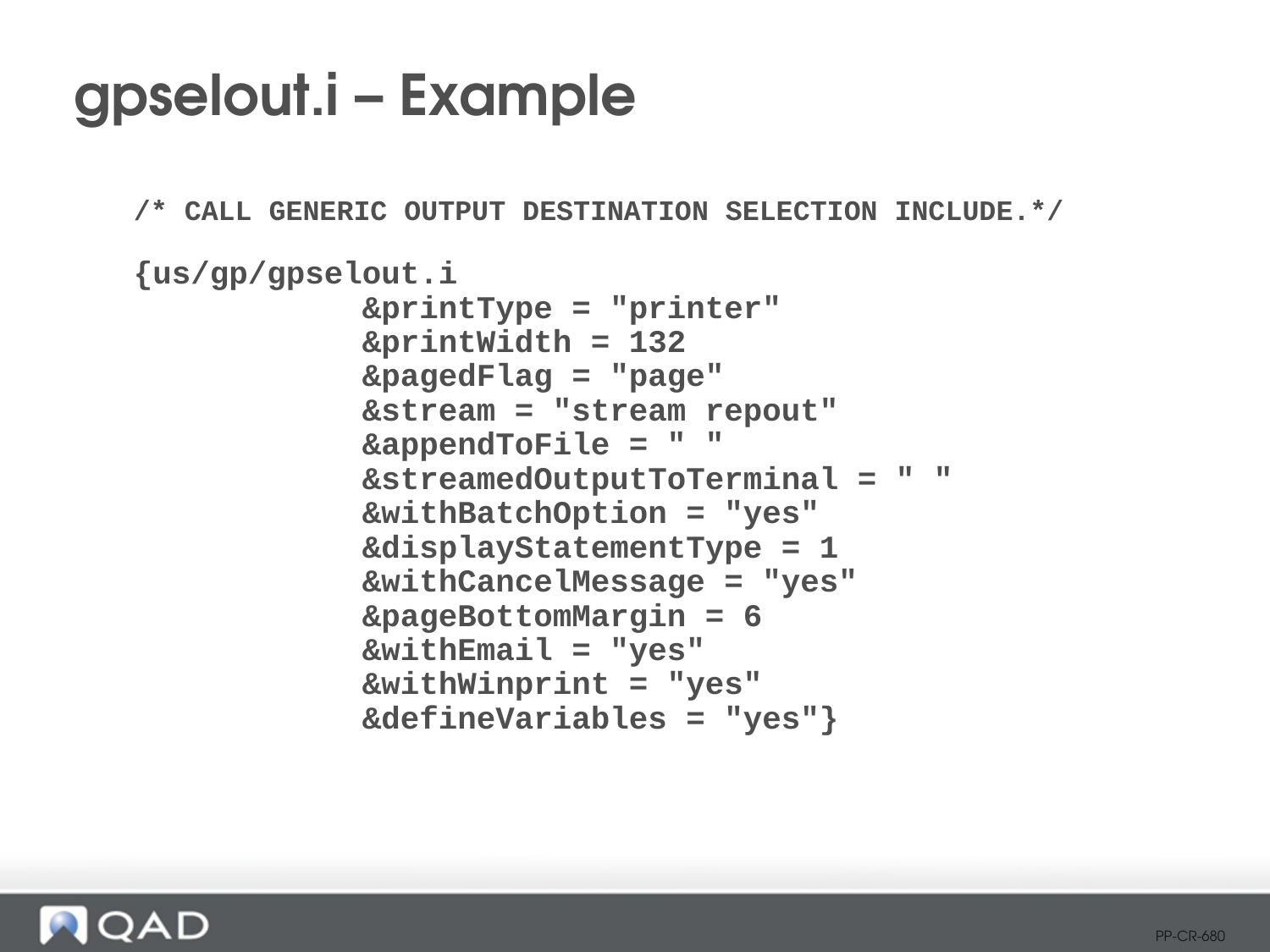

# gpselout.i – Example
/* CALL GENERIC OUTPUT DESTINATION SELECTION INCLUDE.*/

{us/gp/gpselout.i
            &printType = "printer"
            &printWidth = 132
            &pagedFlag = "page"
            &stream = "stream repout"
            &appendToFile = " "
            &streamedOutputToTerminal = " "
            &withBatchOption = "yes"
            &displayStatementType = 1
            &withCancelMessage = "yes"
            &pageBottomMargin = 6
            &withEmail = "yes"
            &withWinprint = "yes"
            &defineVariables = "yes"}
PP-CR-680